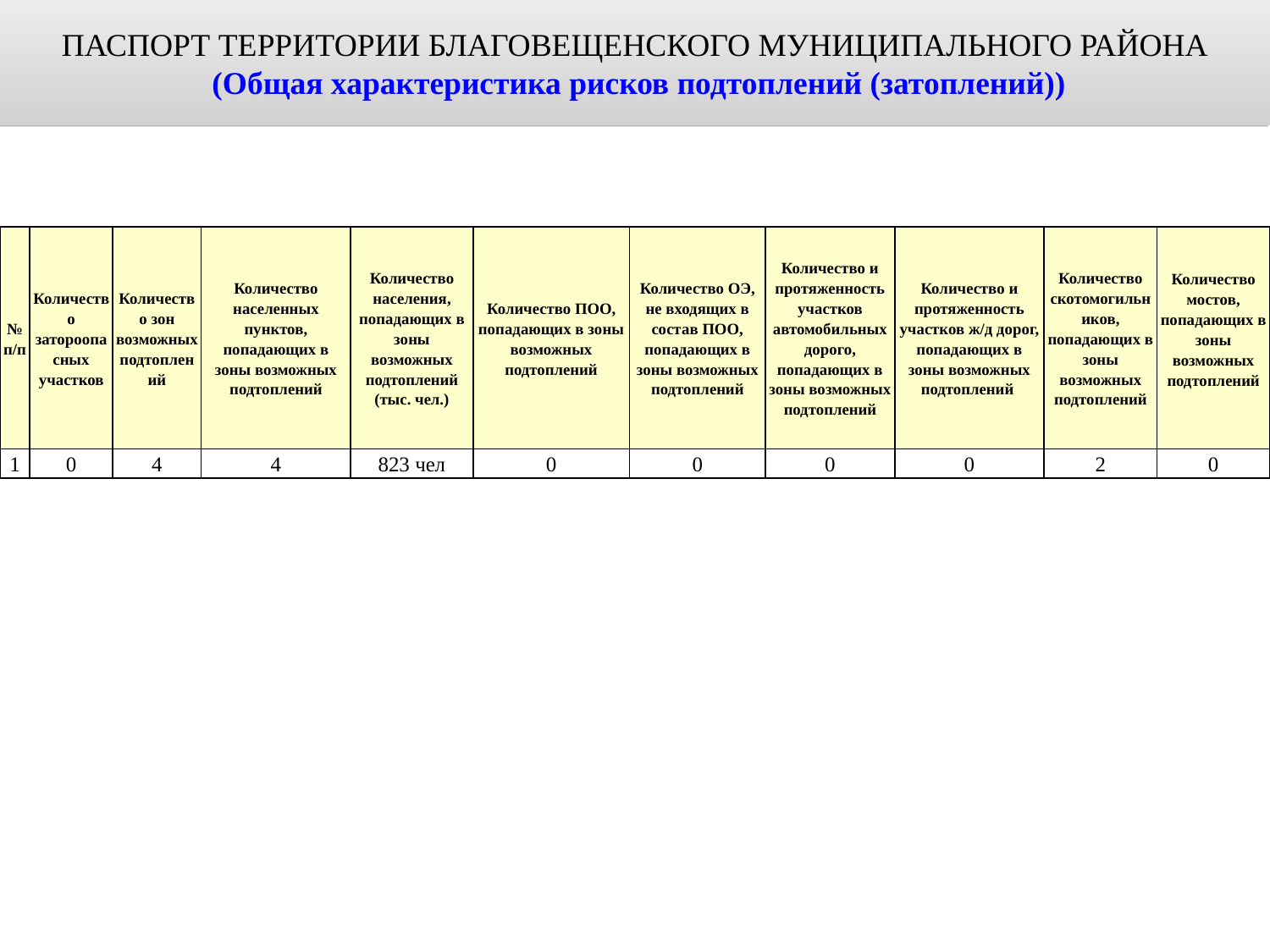

ПАСПОРТ ТЕРРИТОРИИ БЛАГОВЕЩЕНСКОГО МУНИЦИПАЛЬНОГО РАЙОНА
 (Общая характеристика рисков подтоплений (затоплений))
| № п/п | Количество затороопасных участков | Количество зон возможных подтоплений | Количество населенных пунктов, попадающих в зоны возможных подтоплений | Количество населения, попадающих в зоны возможных подтоплений (тыс. чел.) | Количество ПОО, попадающих в зоны возможных подтоплений | Количество ОЭ, не входящих в состав ПОО, попадающих в зоны возможных подтоплений | Количество и протяженность участков автомобильных дорого, попадающих в зоны возможных подтоплений | Количество и протяженность участков ж/д дорог, попадающих в зоны возможных подтоплений | Количество скотомогильников, попадающих в зоны возможных подтоплений | Количество мостов, попадающих в зоны возможных подтоплений |
| --- | --- | --- | --- | --- | --- | --- | --- | --- | --- | --- |
| 1 | 0 | 4 | 4 | 823 чел | 0 | 0 | 0 | 0 | 2 | 0 |